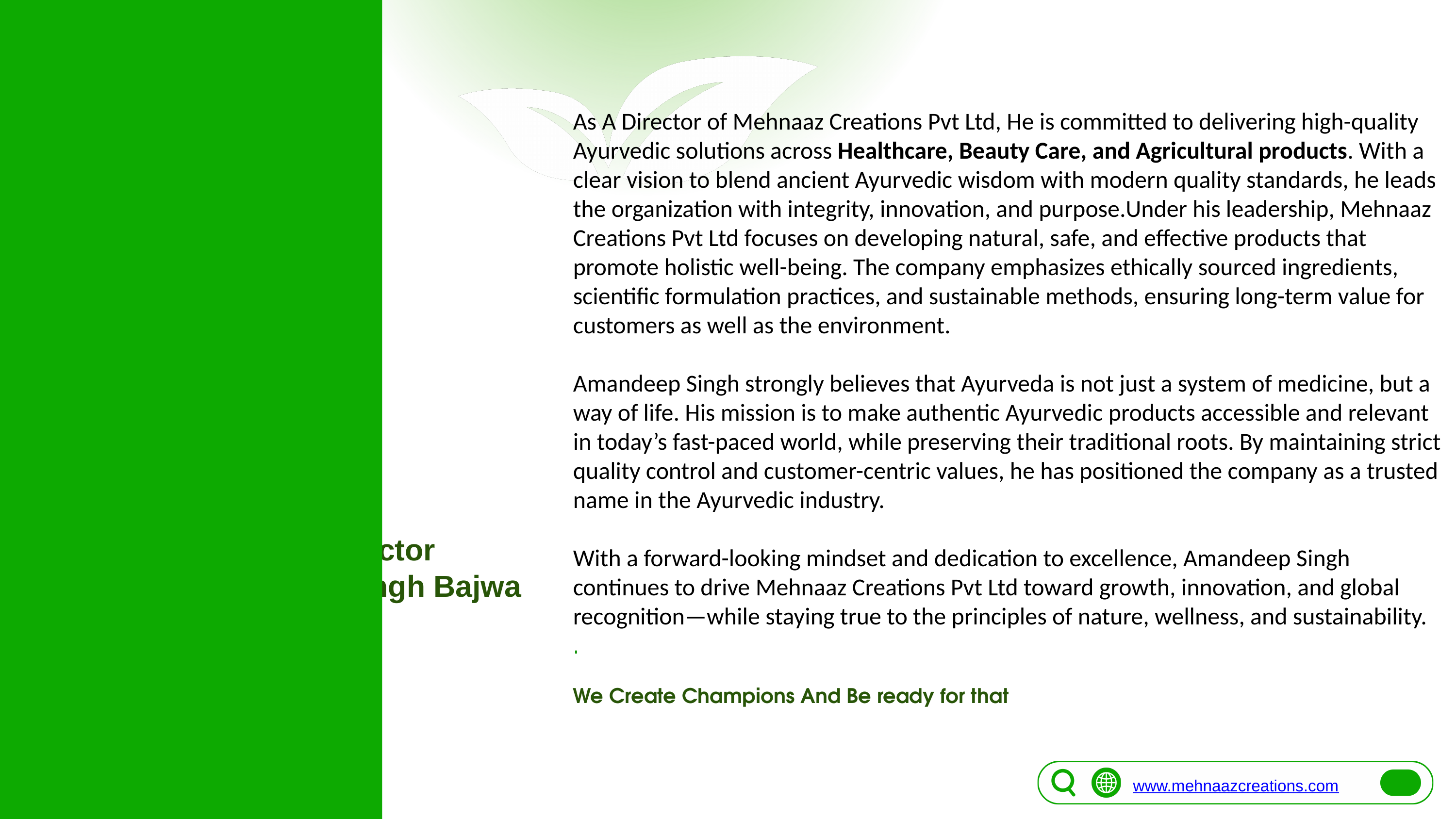

As A Director of Mehnaaz Creations Pvt Ltd, He is committed to delivering high-quality Ayurvedic solutions across Healthcare, Beauty Care, and Agricultural products. With a clear vision to blend ancient Ayurvedic wisdom with modern quality standards, he leads the organization with integrity, innovation, and purpose.Under his leadership, Mehnaaz Creations Pvt Ltd focuses on developing natural, safe, and effective products that promote holistic well-being. The company emphasizes ethically sourced ingredients, scientific formulation practices, and sustainable methods, ensuring long-term value for customers as well as the environment.

Amandeep Singh strongly believes that Ayurveda is not just a system of medicine, but a way of life. His mission is to make authentic Ayurvedic products accessible and relevant in today’s fast-paced world, while preserving their traditional roots. By maintaining strict quality control and customer-centric values, he has positioned the company as a trusted name in the Ayurvedic industry.

With a forward-looking mindset and dedication to excellence, Amandeep Singh continues to drive Mehnaaz Creations Pvt Ltd toward growth, innovation, and global recognition—while staying true to the principles of nature, wellness, and sustainability.
.
We Create Champions And Be ready for that
Registration Is Completely Free
Managing Director
\Amandeep Singh Bajwa

www.mehnaazcreations.com